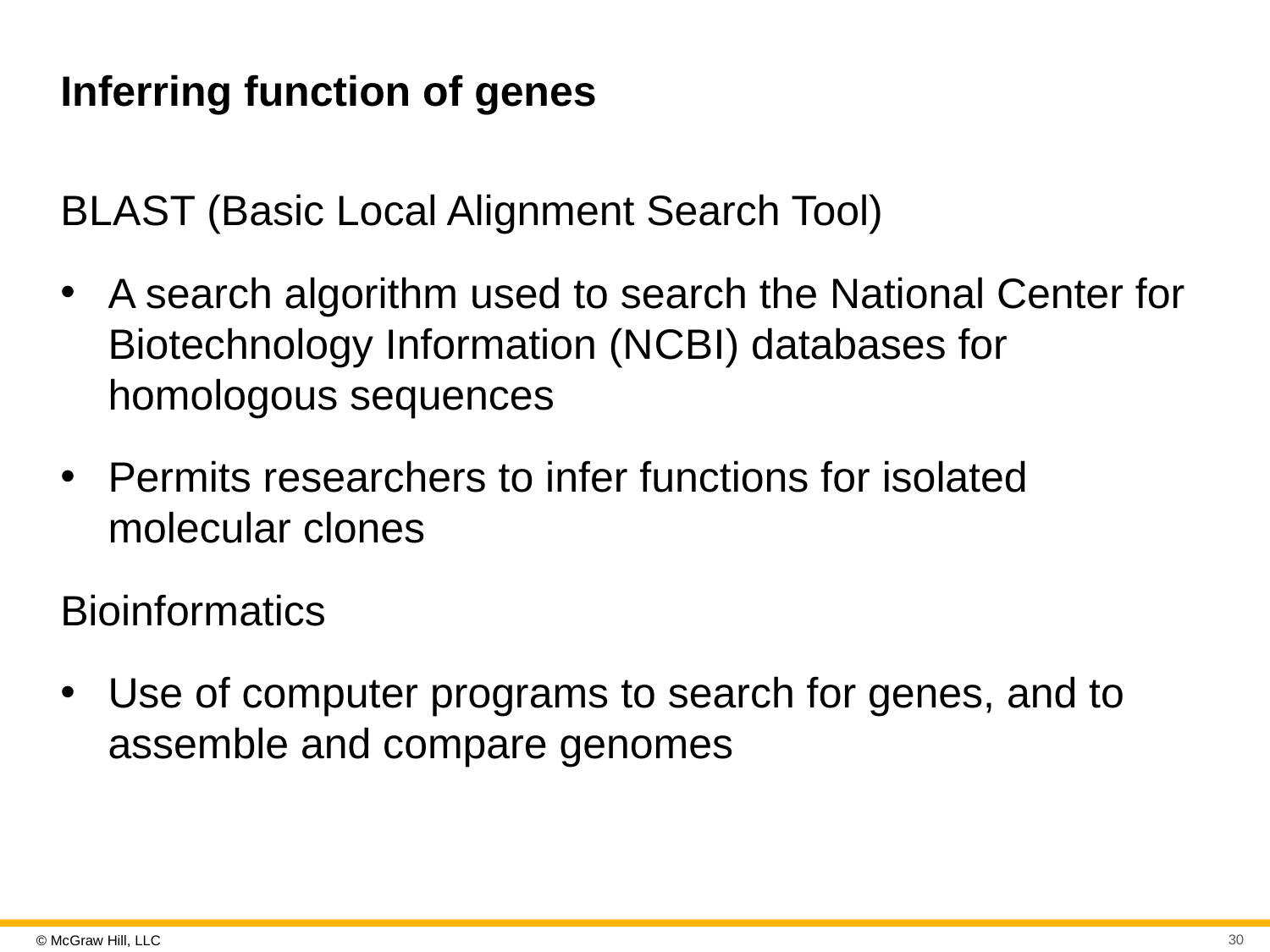

# Inferring function of genes
B L A S T (Basic Local Alignment Search Tool)
A search algorithm used to search the National Center for Biotechnology Information (N C B I) databases for homologous sequences
Permits researchers to infer functions for isolated molecular clones
Bioinformatics
Use of computer programs to search for genes, and to assemble and compare genomes
30